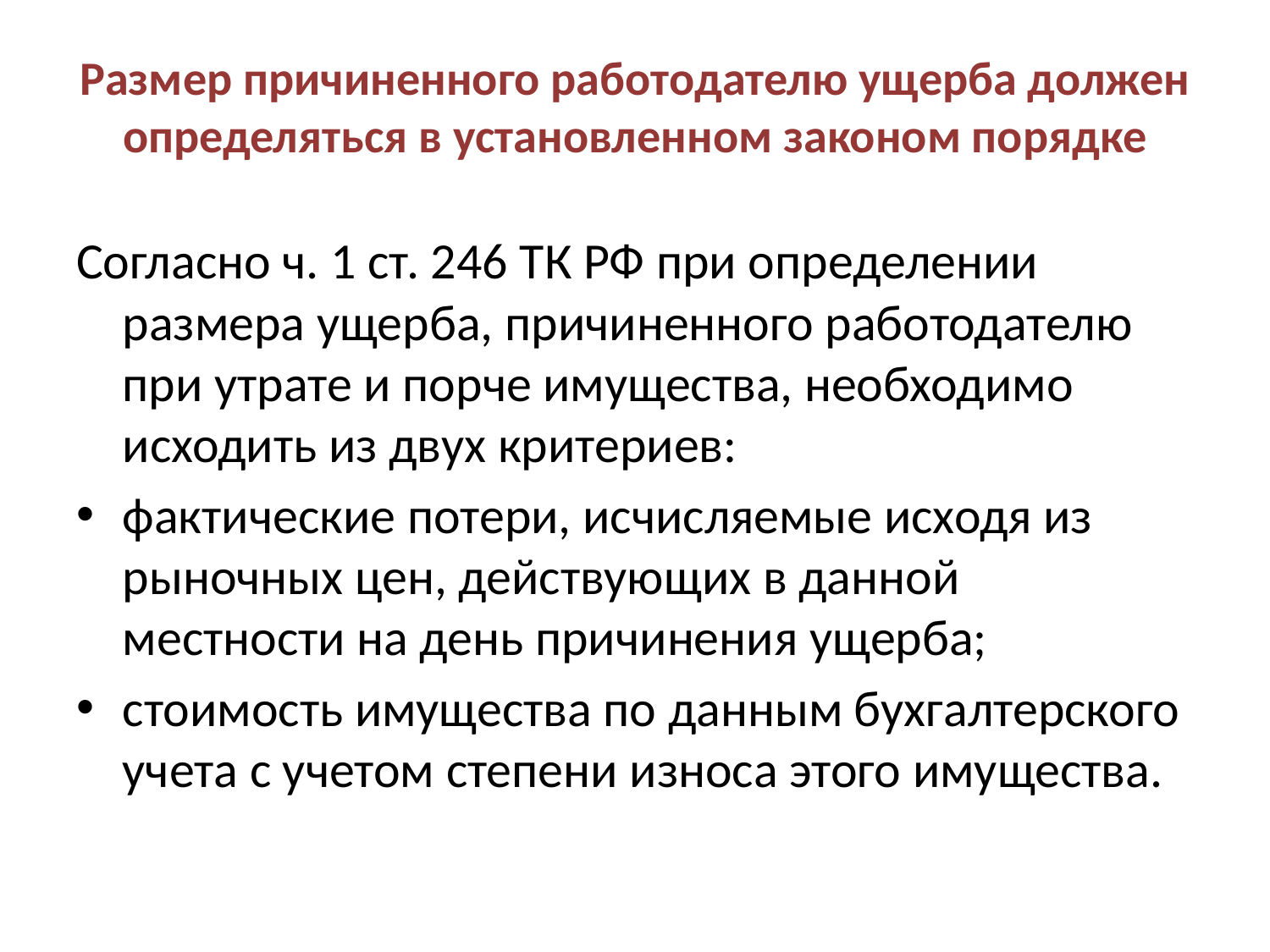

# Размер причиненного работодателю ущерба должен определяться в установленном законом порядке
Согласно ч. 1 ст. 246 ТК РФ при определении размера ущерба, причиненного работодателю при утрате и порче имущества, необходимо исходить из двух критериев:
фактические потери, исчисляемые исходя из рыночных цен, действующих в данной местности на день причинения ущерба;
стоимость имущества по данным бухгалтерского учета с учетом степени износа этого имущества.